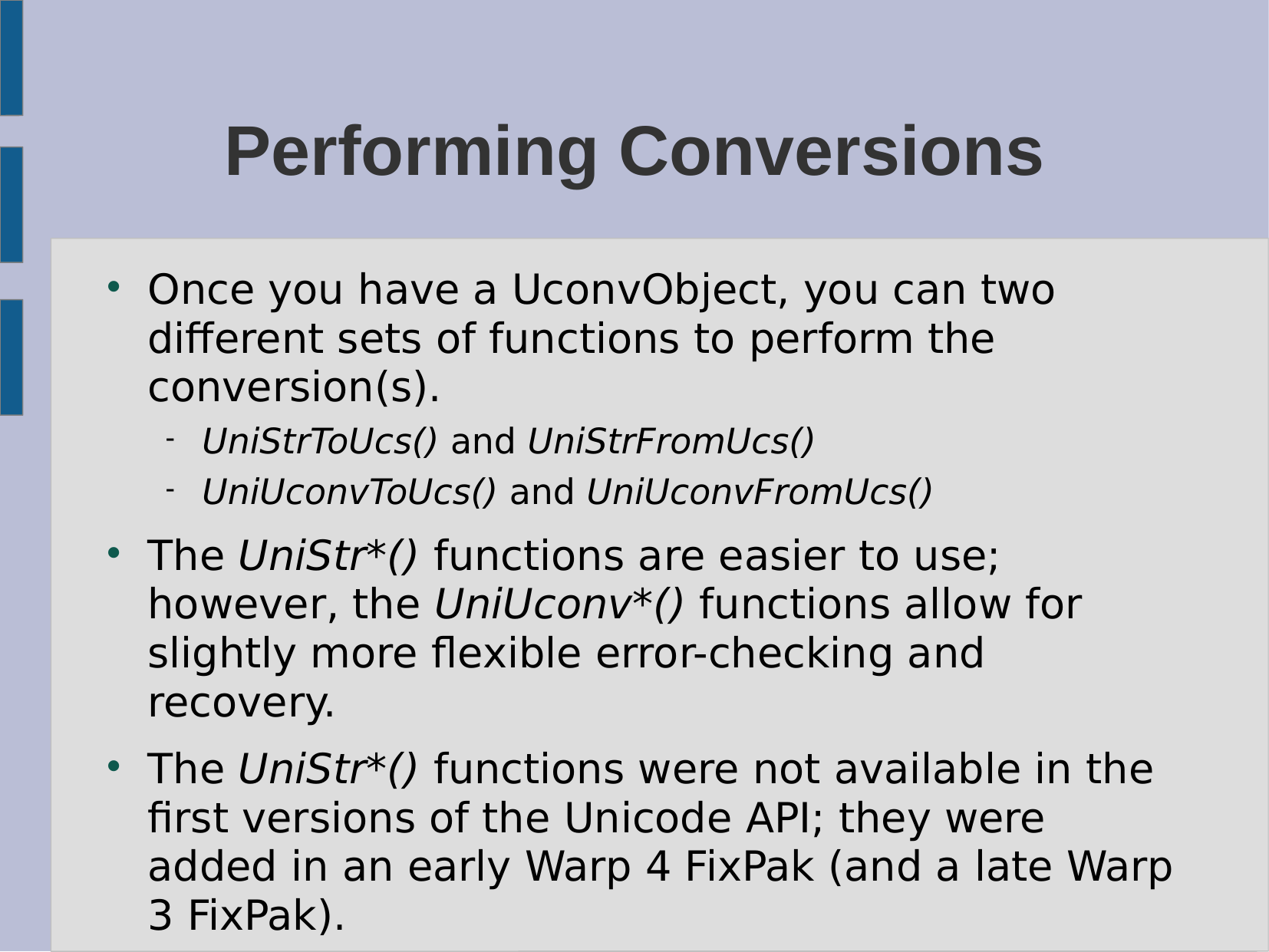

# Performing Conversions
Once you have a UconvObject, you can two different sets of functions to perform the conversion(s).
UniStrToUcs() and UniStrFromUcs()
UniUconvToUcs() and UniUconvFromUcs()
The UniStr*() functions are easier to use; however, the UniUconv*() functions allow for slightly more flexible error-checking and recovery.
The UniStr*() functions were not available in the first versions of the Unicode API; they were added in an early Warp 4 FixPak (and a late Warp 3 FixPak).